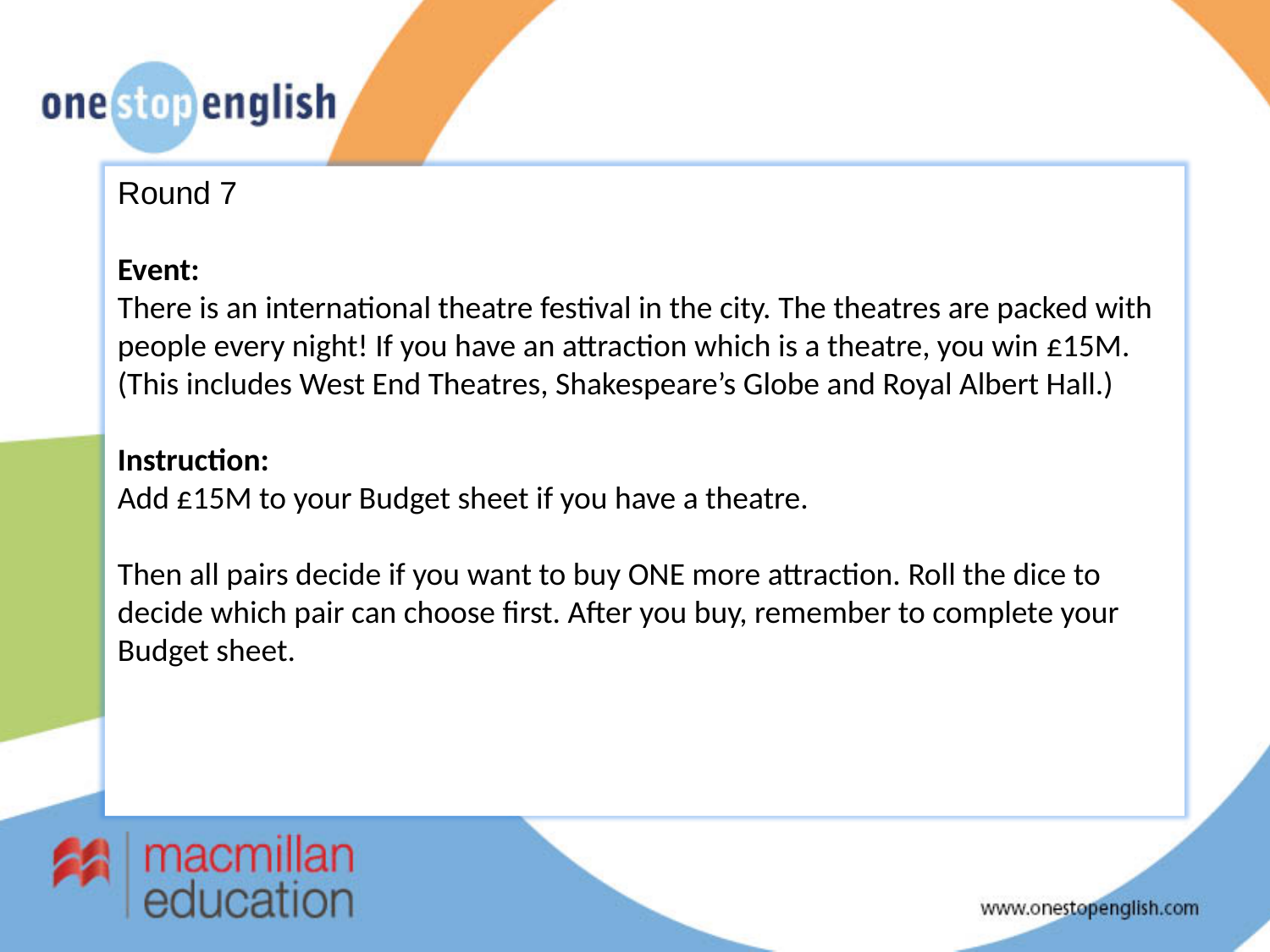

Round 7

Event:
There is an international theatre festival in the city. The theatres are packed with people every night! If you have an attraction which is a theatre, you win £15M.
(This includes West End Theatres, Shakespeare’s Globe and Royal Albert Hall.)

Instruction:
Add £15M to your Budget sheet if you have a theatre.

Then all pairs decide if you want to buy ONE more attraction. Roll the dice to decide which pair can choose first. After you buy, remember to complete your Budget sheet.